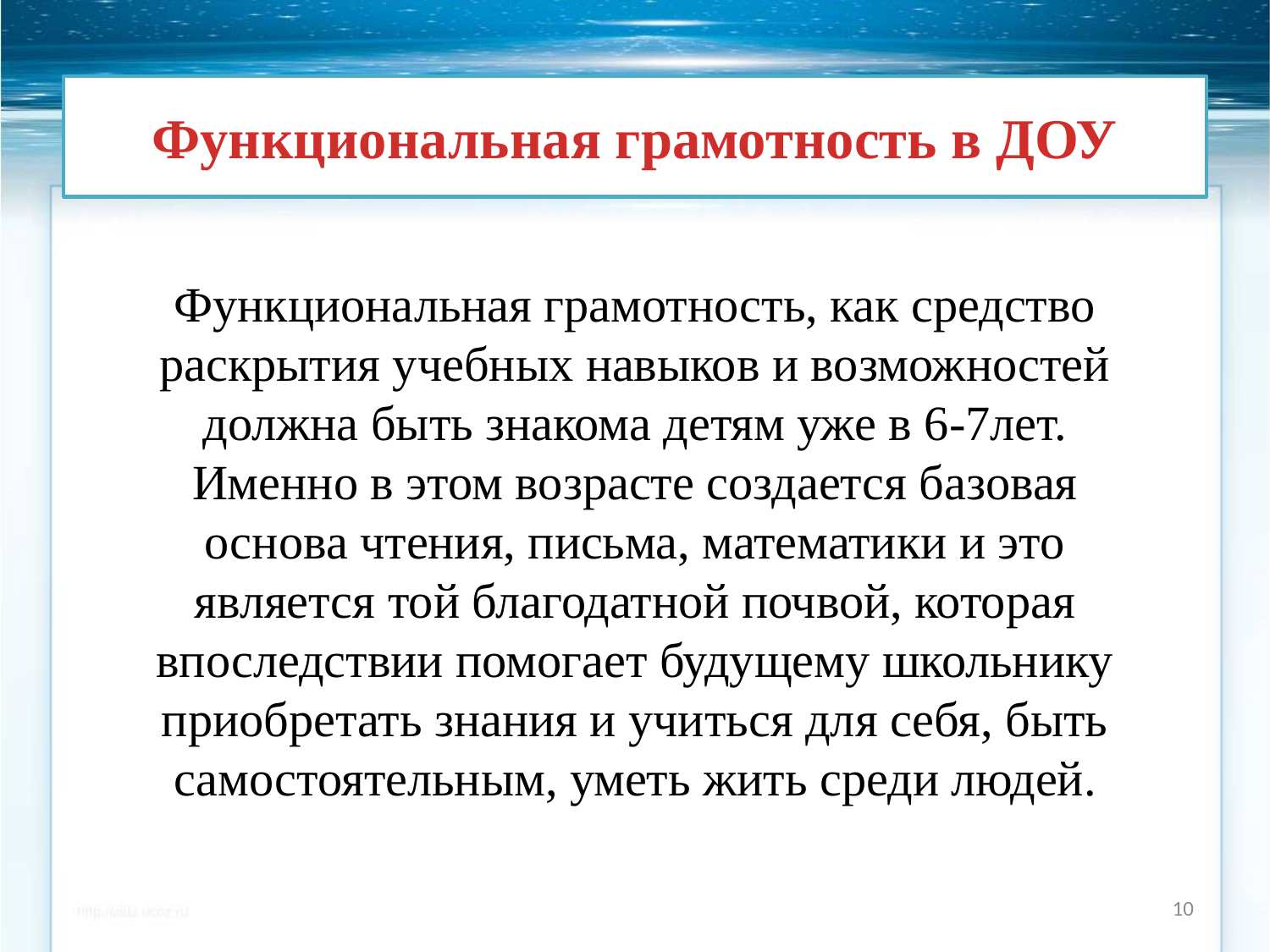

# Функциональная грамотность в ДОУ
Функциональная грамотность, как средство раскрытия учебных навыков и возможностей должна быть знакома детям уже в 6-7лет. Именно в этом возрасте создается базовая основа чтения, письма, математики и это является той благодатной почвой, которая впоследствии помогает будущему школьнику приобретать знания и учиться для себя, быть самостоятельным, уметь жить среди людей.
10